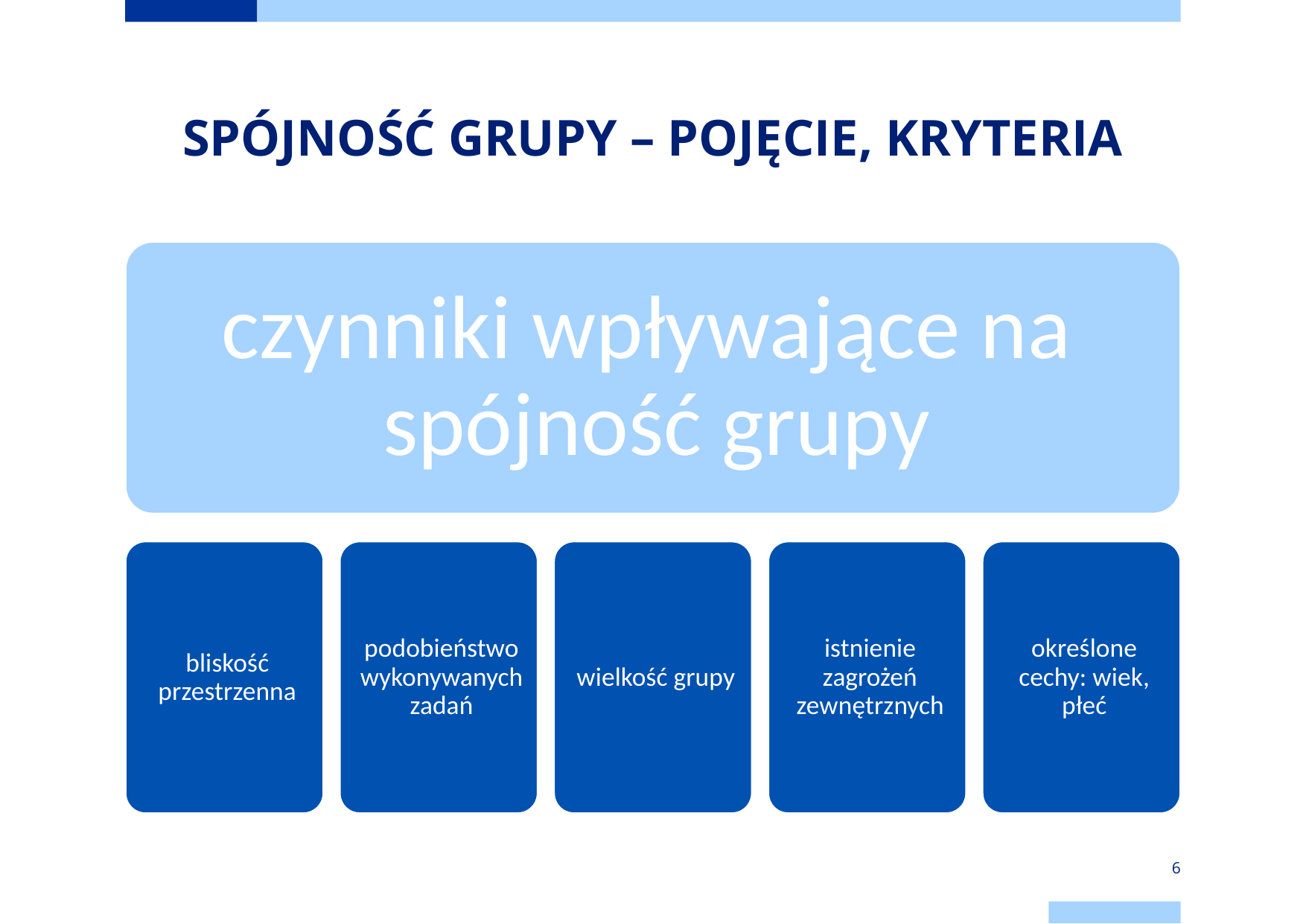

# SPÓJNOŚĆ GRUPY – POJĘCIE, KRYTERIA
czynniki wpływające na  spójność grupy
bliskość przestrzenna
podobieństwo wykonywanych zadań
wielkość grupy
istnienie zagrożeń zewnętrznych
określone cechy: wiek, płeć
6